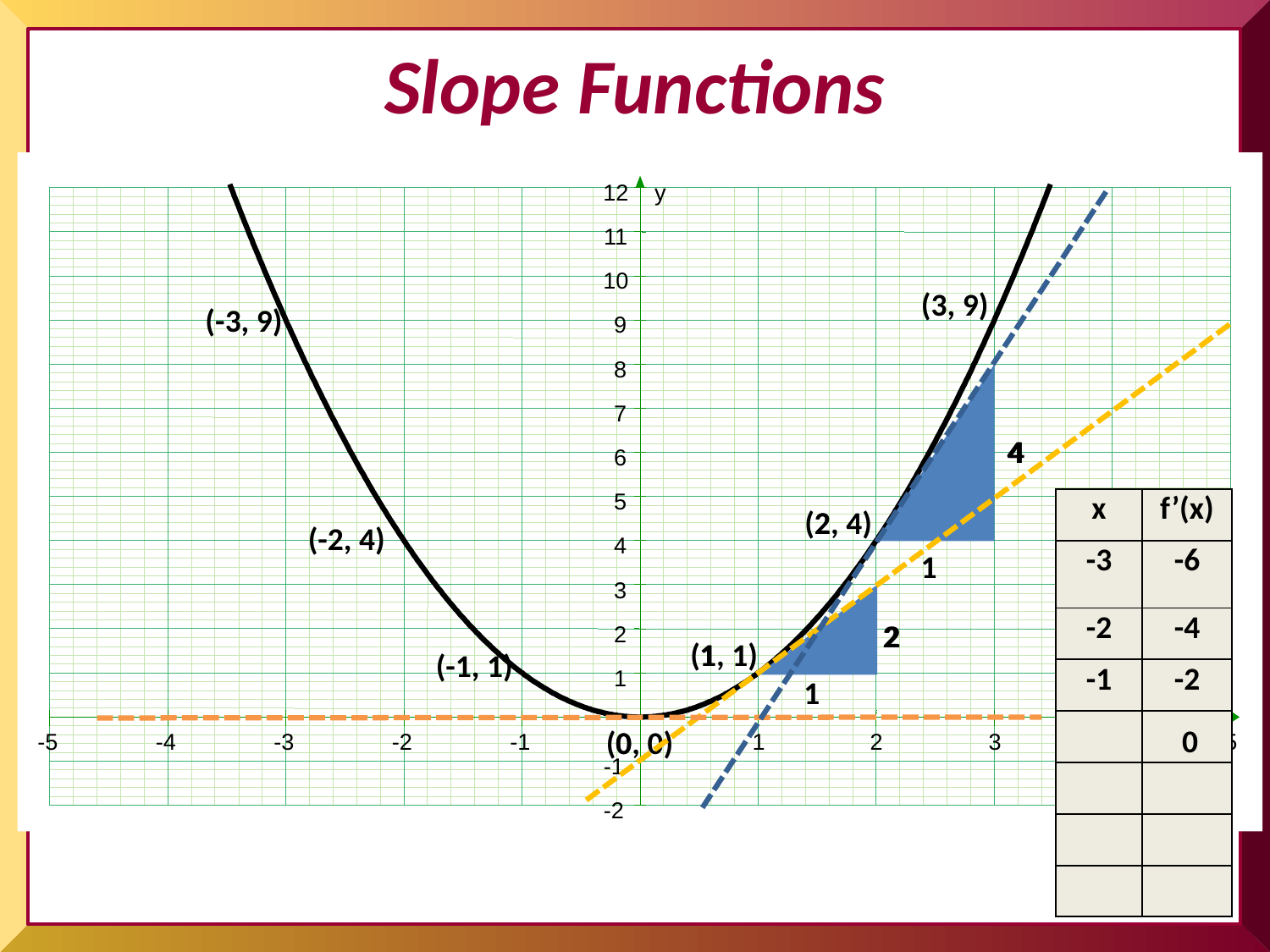

Slope Functions

-5
-4
-3
-2
-1
1
2
3
4
5

-1

-2

12
y

11

10

9

8

7

6

5

4

3

2

1
x

(3, 9)
 (-3, 9)

4

4
| x | f’(x) |
| --- | --- |
| -3 | -6 |
| -2 | -4 |
| -1 | -2 |
|  |  |
|  |  |
|  |  |
|  |  |
2
(2, 4)
 (-2, 4)
1

2

2
1
 (1, 1)
 (-1, 1)
1
0
0
 (0, 0)